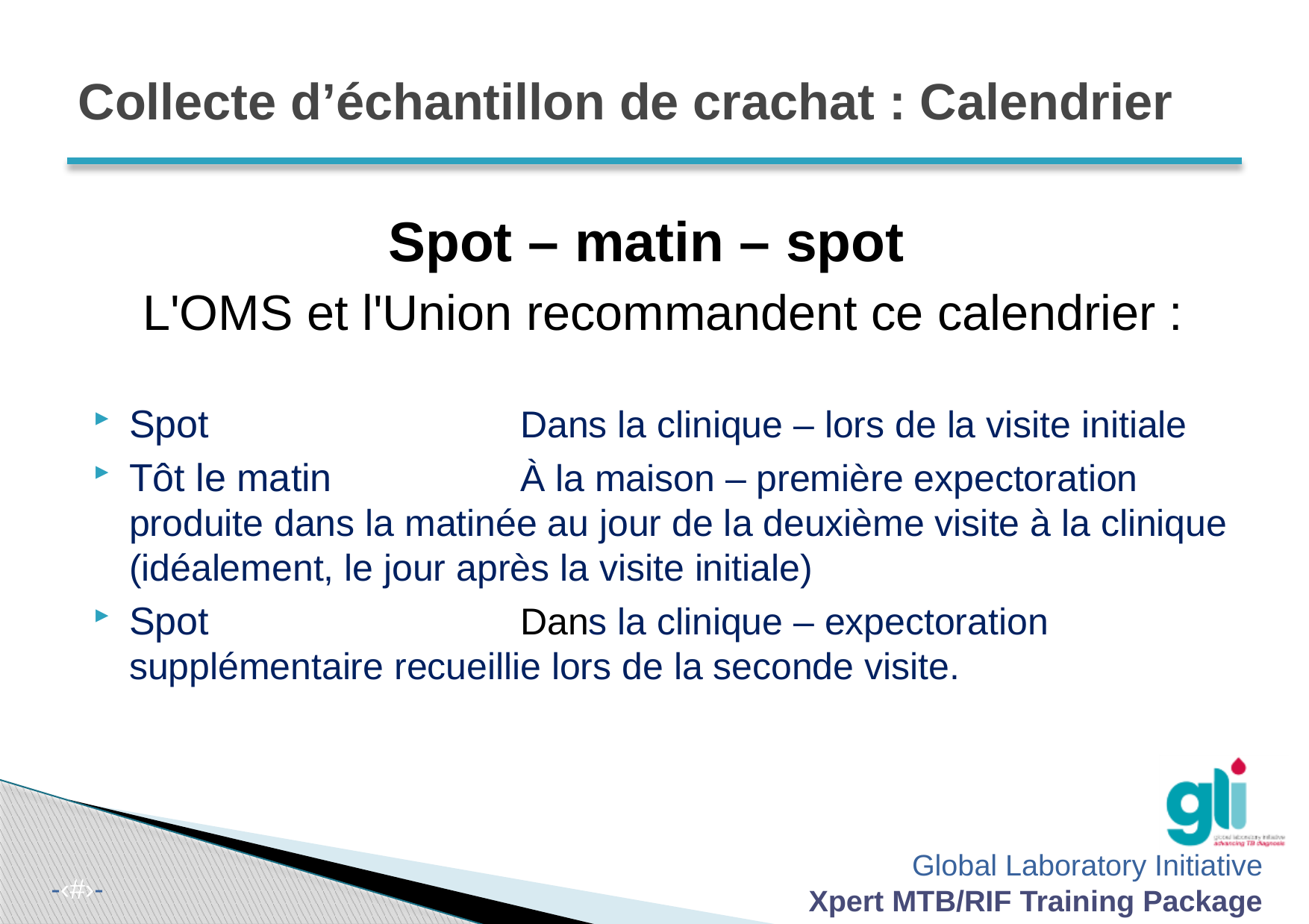

# Collecte d’échantillon de crachat : Calendrier
Spot – matin – spot
	 L'OMS et l'Union recommandent ce calendrier :

Spot	Dans la clinique – lors de la visite initiale
Tôt le matin   	À la maison – première expectoration produite dans la matinée au jour de la deuxième visite à la clinique (idéalement, le jour après la visite initiale)
Spot	Dans la clinique – expectoration supplémentaire recueillie lors de la seconde visite.